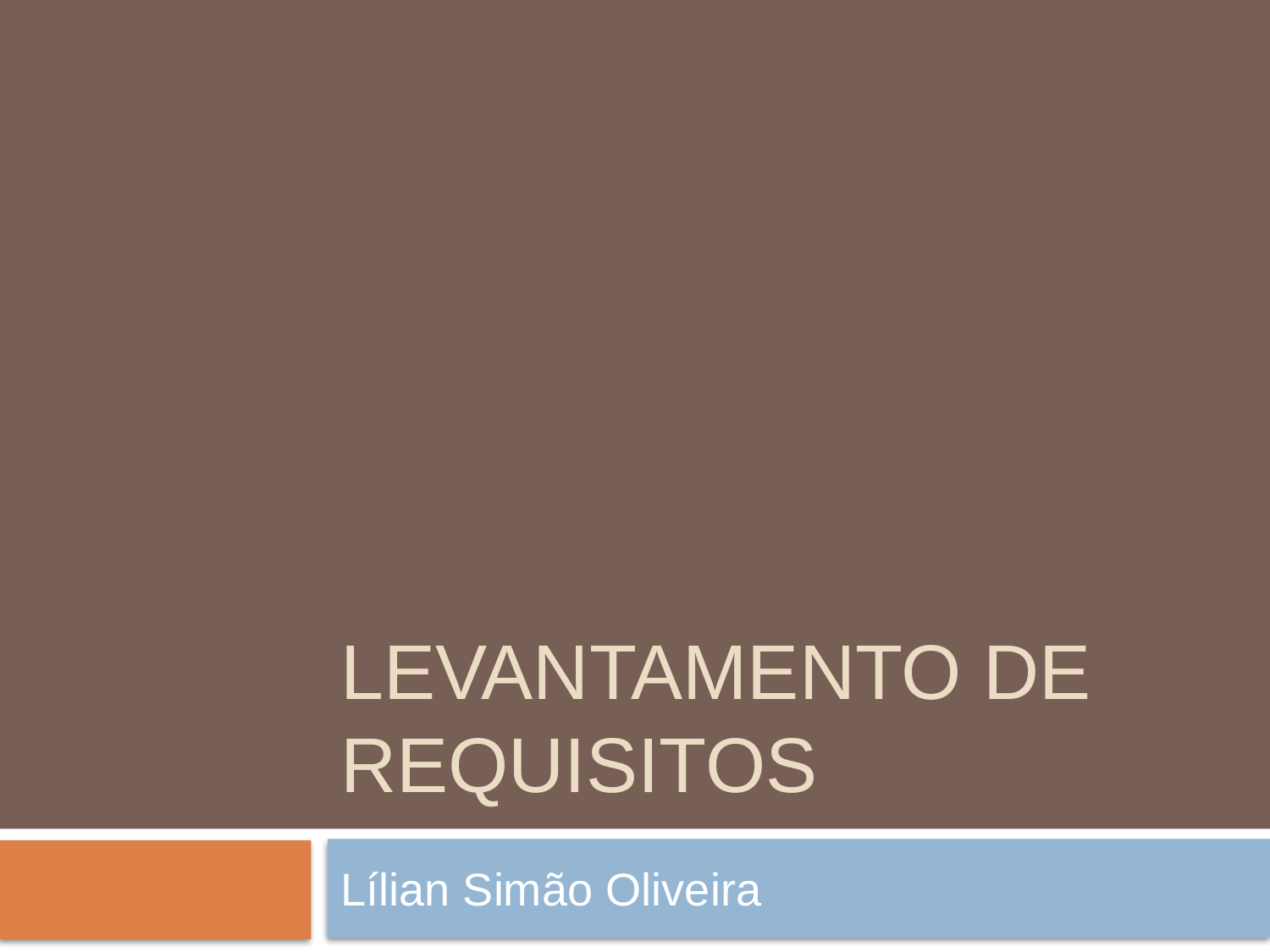

# Levantamento de requisitos
Lílian Simão Oliveira